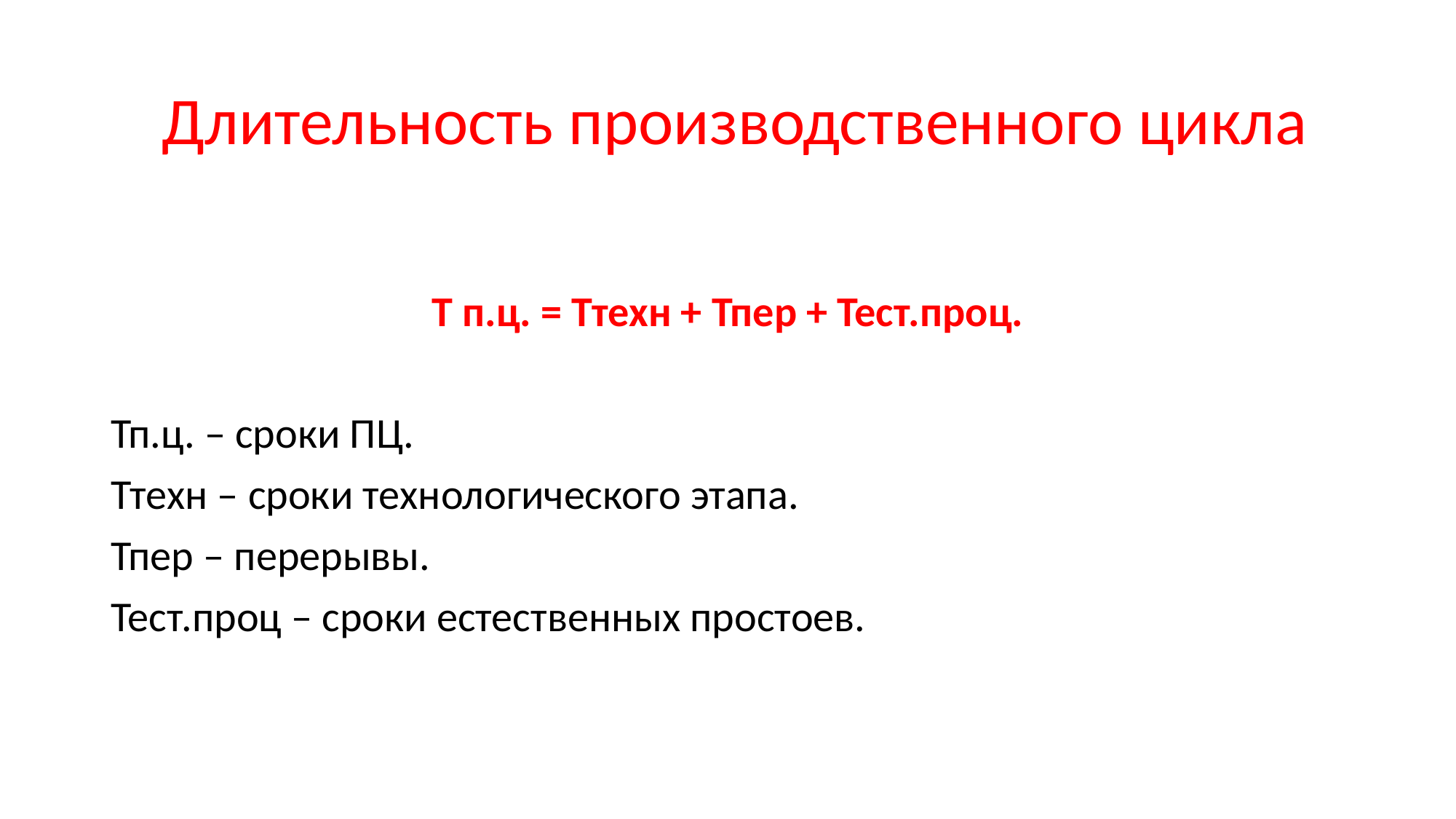

# Длительность производственного цикла

Т п.ц. = Ттехн + Тпер + Тест.проц.

Тп.ц. – сроки ПЦ.
Ттехн – сроки технологического этапа.
Тпер – перерывы.
Тест.проц – сроки естественных простоев.